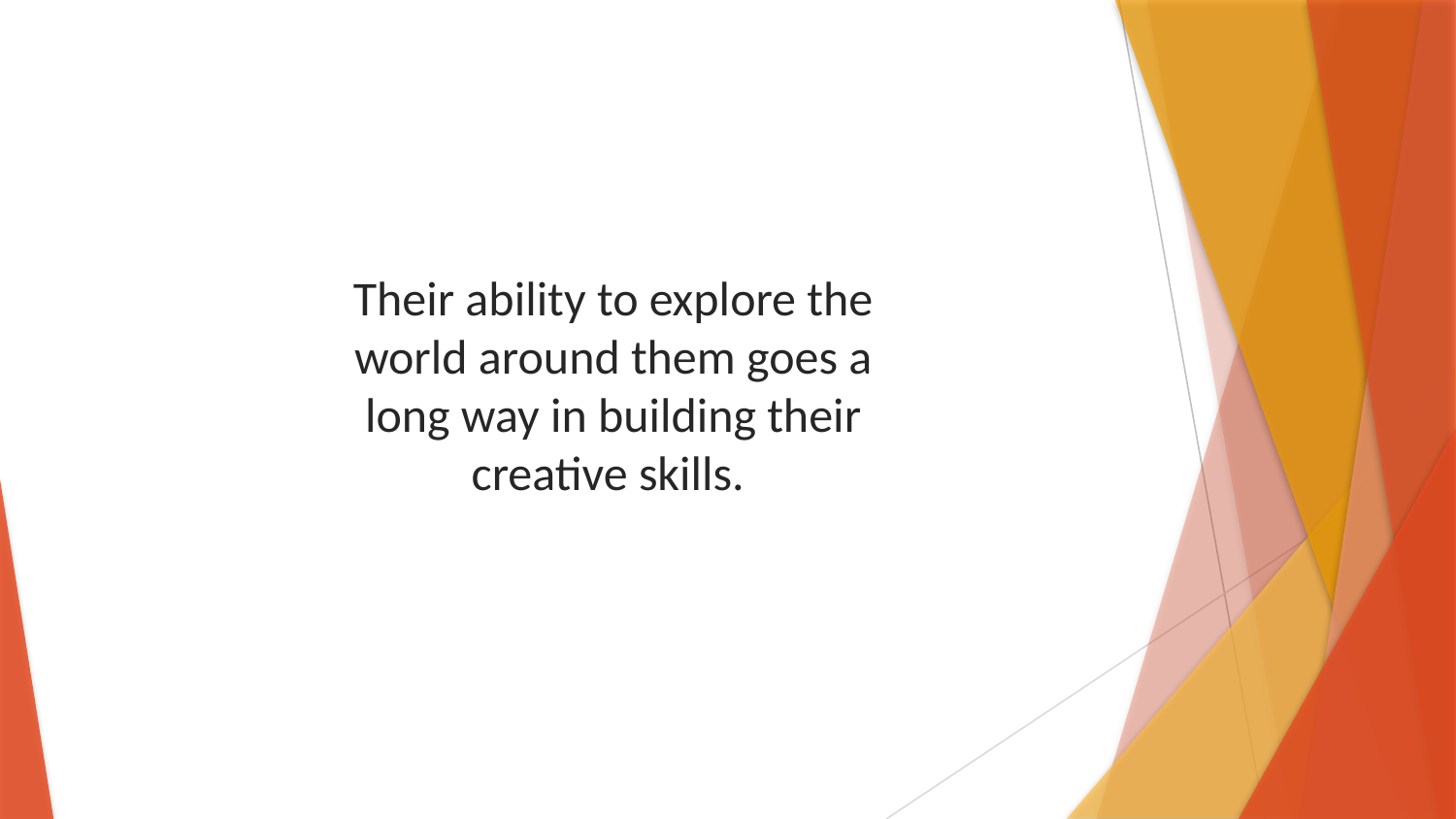

Their ability to explore the world around them goes a long way in building their creative skills.